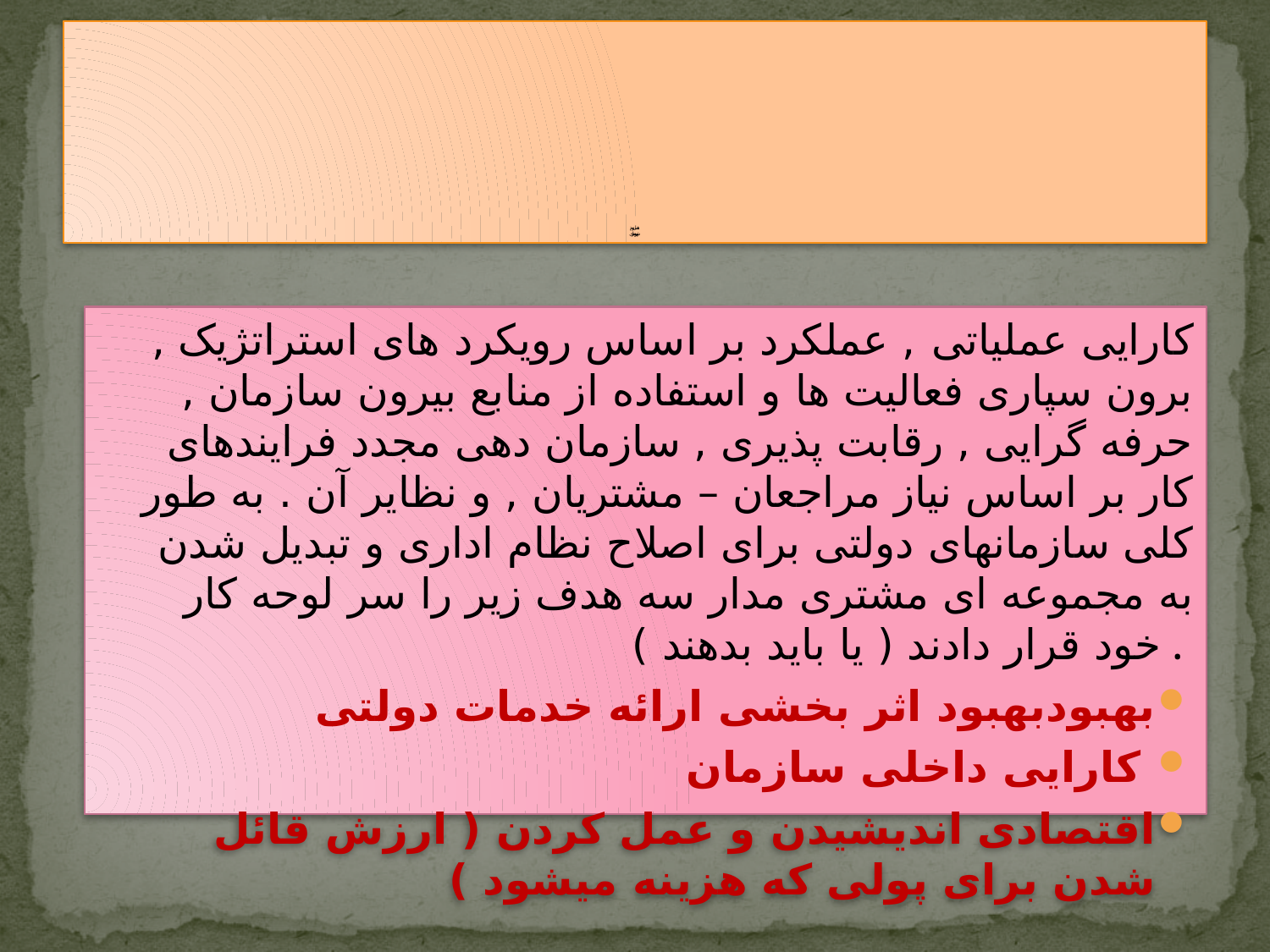

# فـصل دوم : شــهروند  مـداری
کارایی عملیاتی , عملکرد بر اساس رویکرد های استراتژیک , برون سپاری فعالیت ها و استفاده از منابع بیرون سازمان , حرفه گرایی , رقابت پذیری , سازمان دهی مجدد فرایندهای کار بر اساس نیاز مراجعان – مشتریان , و نظایر آن . به طور کلی سازمانهای دولتی برای اصلاح نظام اداری و تبدیل شدن به مجموعه ای مشتری مدار سه هدف زیر را سر لوحه کار خود قرار دادند ( یا باید بدهند ) .
بهبودبهبود اثر بخشی ارائه خدمات دولتی
 کارایی داخلی سازمان
اقتصادی اندیشیدن و عمل کردن ( ارزش قائل شدن برای پولی که هزینه میشود )